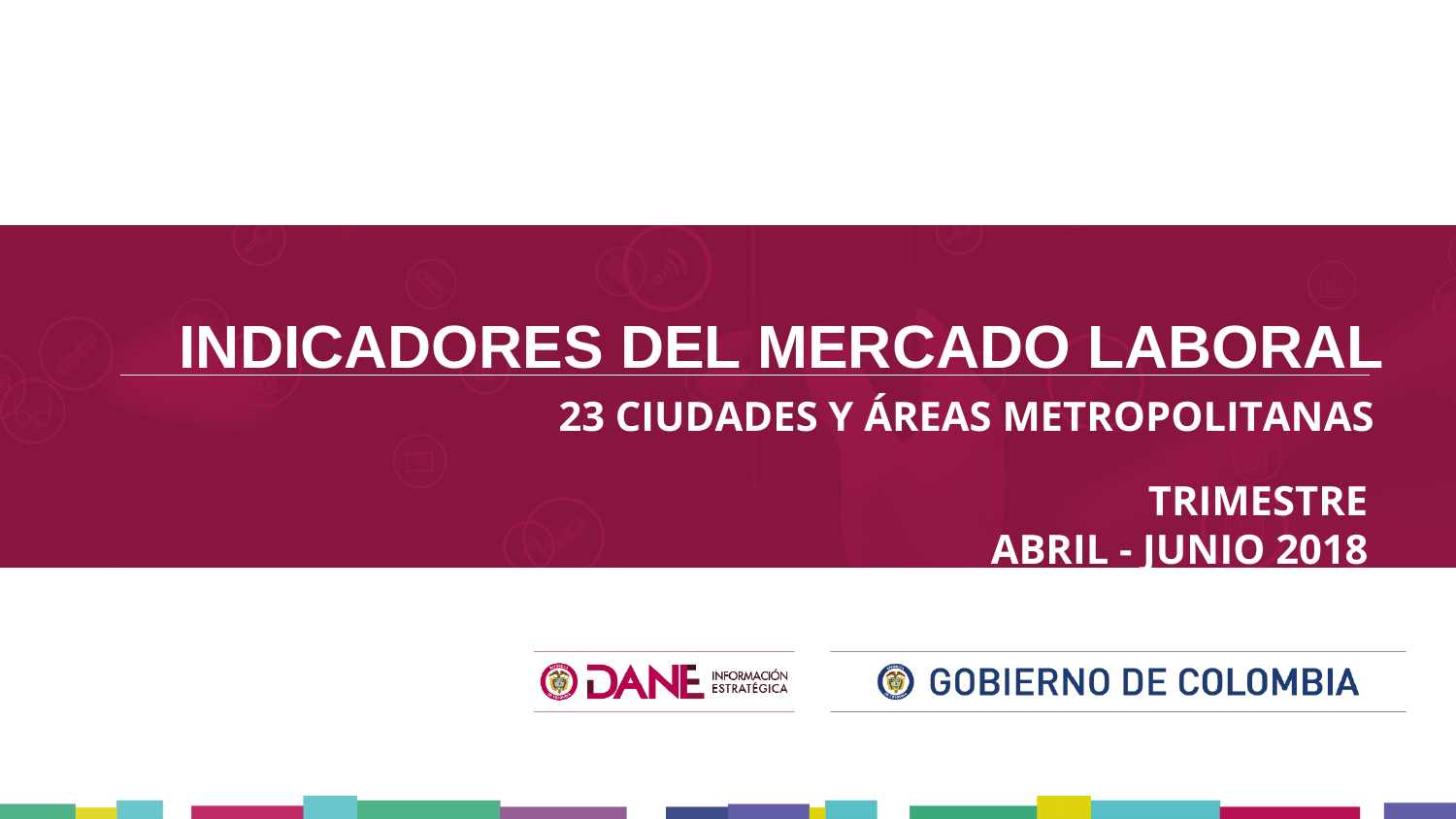

INDICADORES DEL MERCADO LABORAL
23 CIUDADES Y ÁREAS METROPOLITANAS

TRIMESTRE
ABRIL - JUNIO 2018